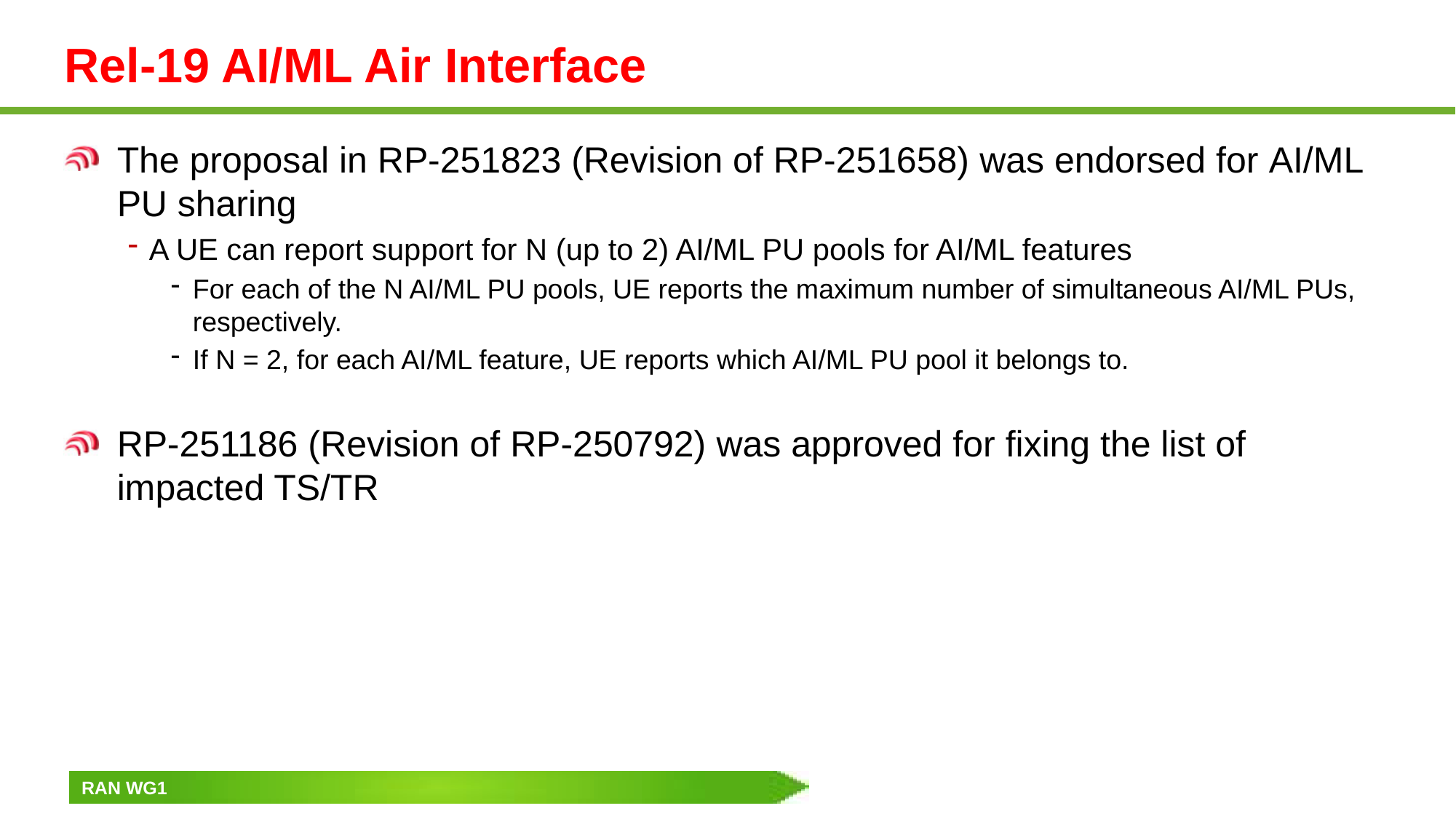

# Rel-19 AI/ML Air Interface
The proposal in RP-251823 (Revision of RP-251658) was endorsed for AI/ML PU sharing
A UE can report support for N (up to 2) AI/ML PU pools for AI/ML features
For each of the N AI/ML PU pools, UE reports the maximum number of simultaneous AI/ML PUs, respectively.
If N = 2, for each AI/ML feature, UE reports which AI/ML PU pool it belongs to.

RP-251186 (Revision of RP-250792) was approved for fixing the list of impacted TS/TR